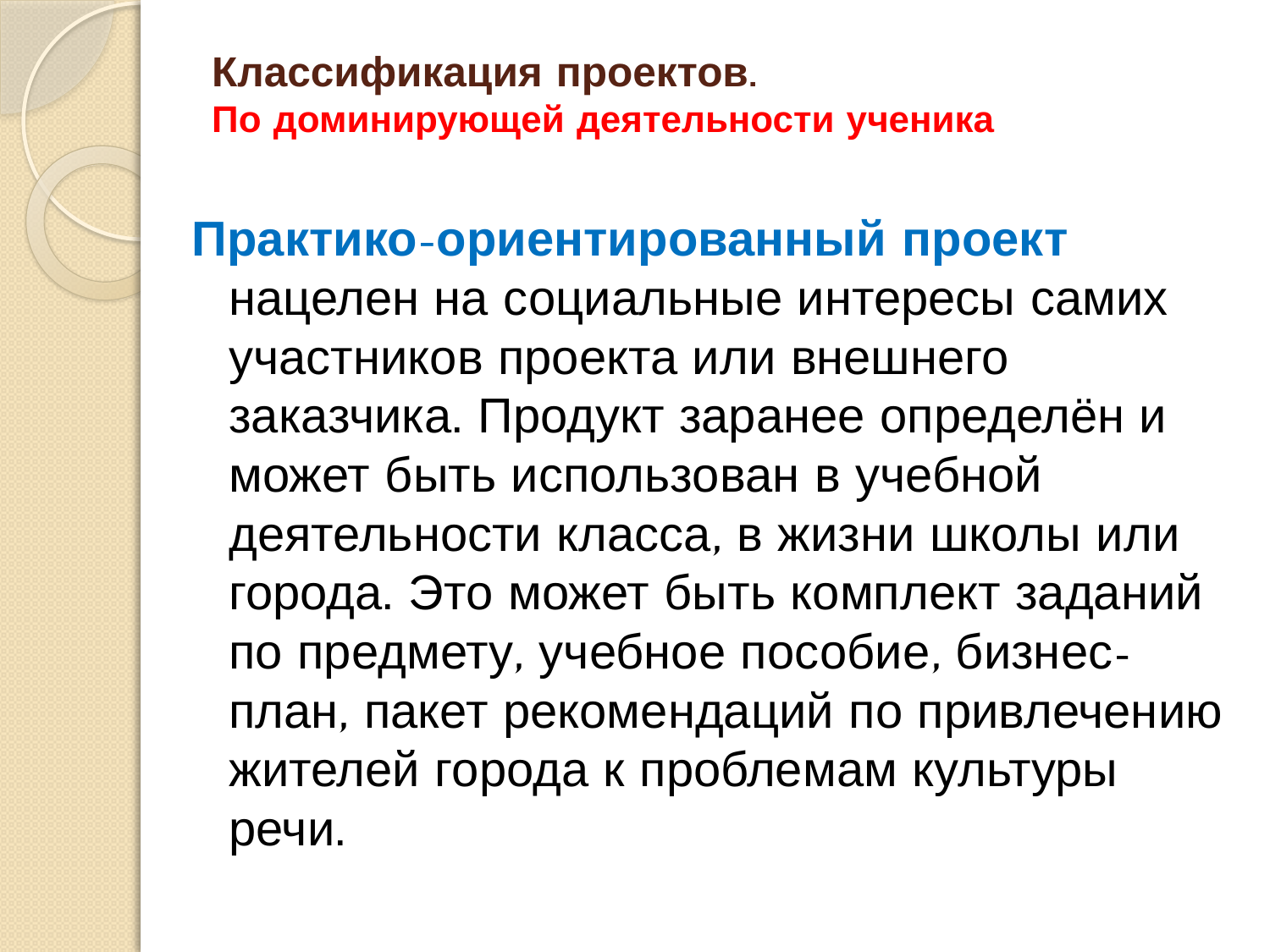

# Классификация проектов. По доминирующей деятельности ученика
Практико-ориентированный проект нацелен на социальные интересы самих участников проекта или внешнего заказчика. Продукт заранее определён и может быть использован в учебной деятельности класса, в жизни школы или города. Это может быть комплект заданий по предмету, учебное пособие, бизнес-план, пакет рекомендаций по привлечению жителей города к проблемам культуры речи.